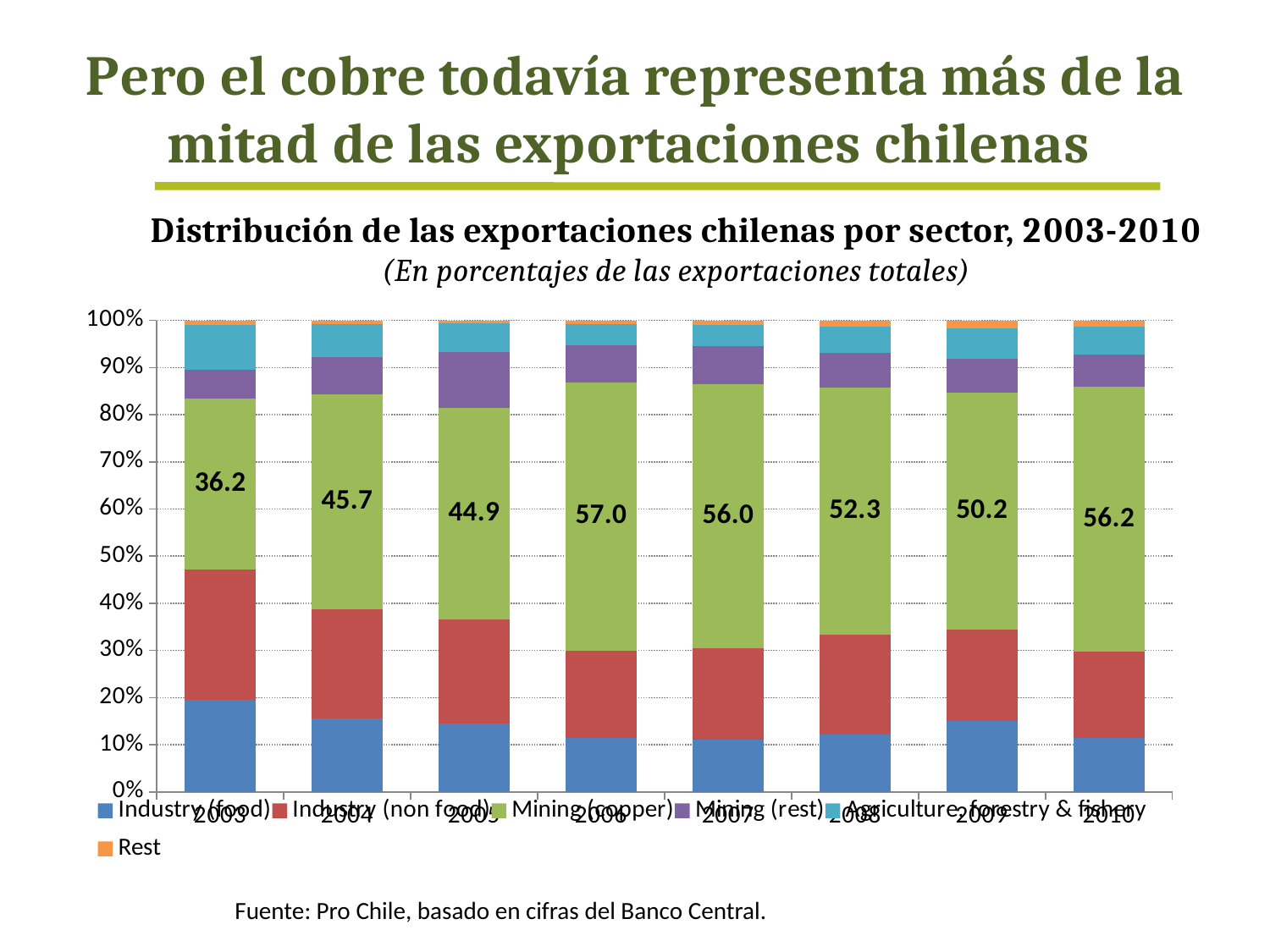

# Pero el cobre todavía representa más de la mitad de las exportaciones chilenas

Distribución de las exportaciones chilenas por sector, 2003-2010
(En porcentajes de las exportaciones totales)

### Chart

| Category | Industry (food) | Industry (non food) | Mining (copper) | Mining (rest) | Agriculture, forestry & fishery | Rest |
|---|---|---|---|---|---|---|
| 2003 | 19.5 | 27.7 | 36.2 | 6.1 | 9.5 | 1.0 |
| 2004 | 15.5 | 23.2 | 45.7 | 7.8 | 7.1 | 0.7000000000000006 |
| 2005 | 14.5 | 22.1 | 44.9 | 11.8 | 6.1 | 0.6000000000000006 |
| 2006 | 11.4 | 18.5 | 57.0 | 7.9 | 4.5 | 0.7000000000000006 |
| 2007 | 11.1 | 19.4 | 56.0 | 8.0 | 4.6 | 0.9 |
| 2008 | 12.1 | 21.3 | 52.3 | 7.5 | 5.5 | 1.3 |
| 2009 | 15.0 | 19.4 | 50.2 | 7.2 | 6.6 | 1.6 |
| 2010 | 11.4 | 18.3 | 56.2 | 6.9 | 5.9 | 1.3 |
Fuente: Pro Chile, basado en cifras del Banco Central.